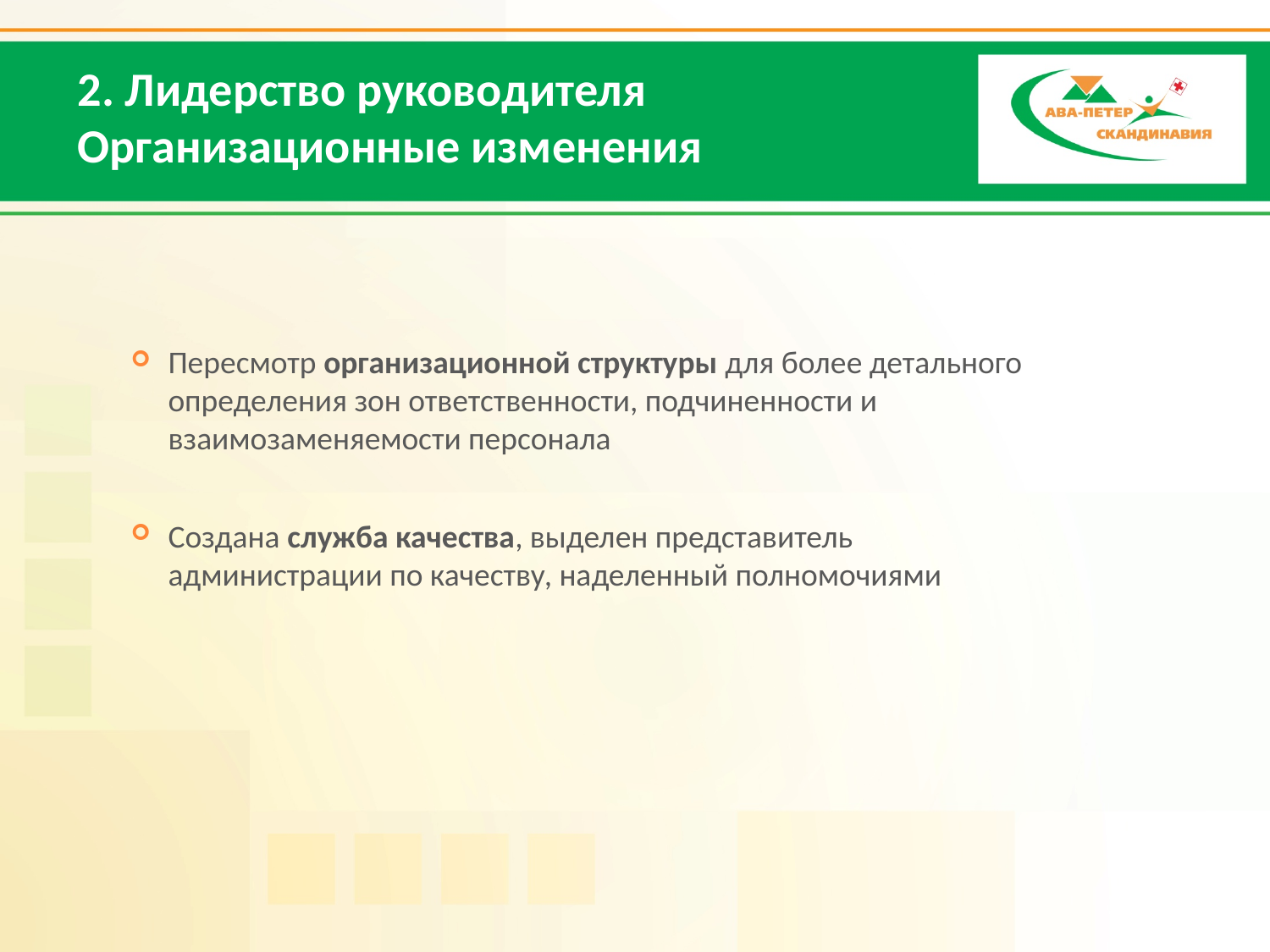

# 2. Лидерство руководителя Организационные изменения
Пересмотр организационной структуры для более детального определения зон ответственности, подчиненности и взаимозаменяемости персонала

Создана служба качества, выделен представитель администрации по качеству, наделенный полномочиями